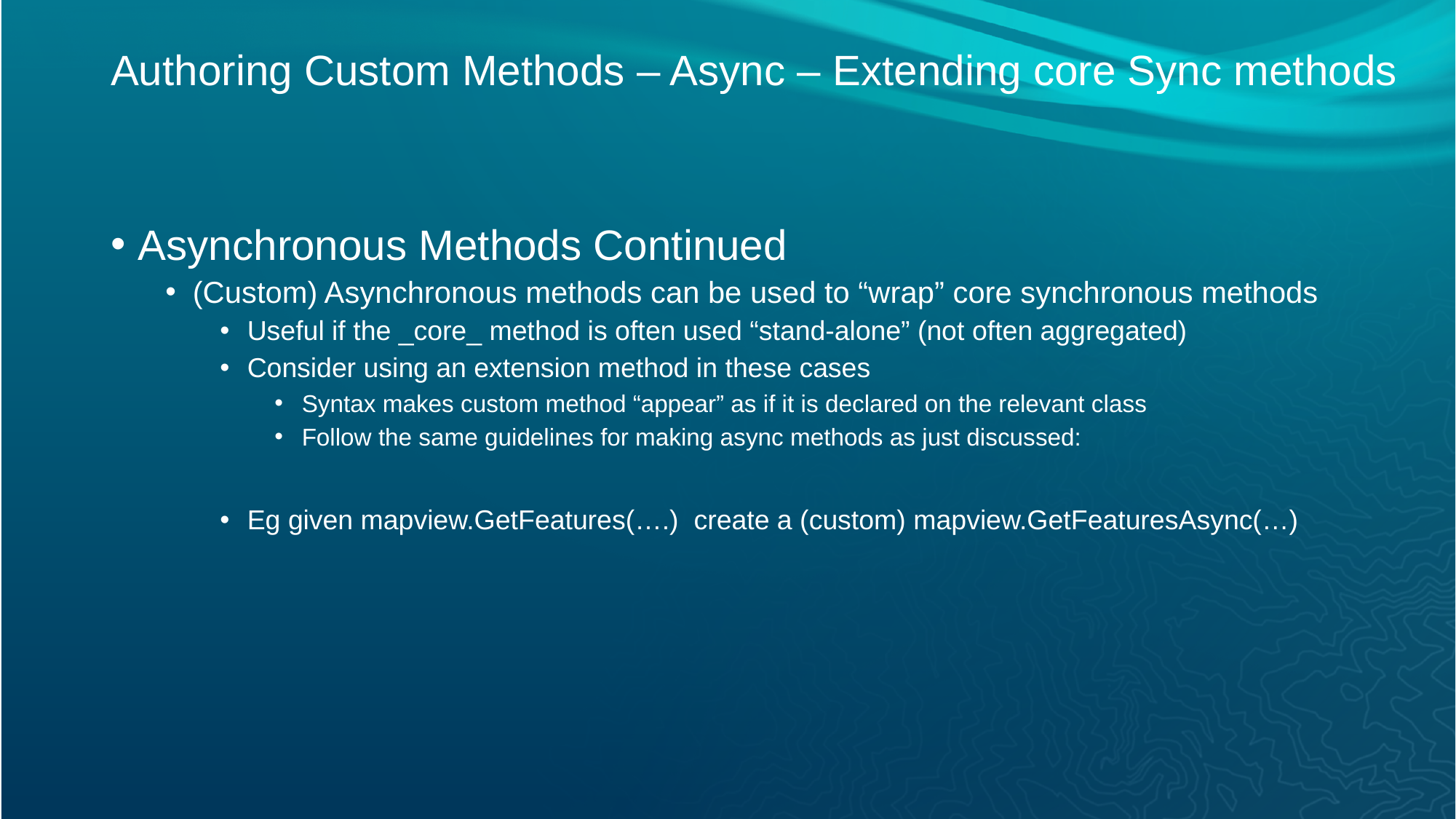

# Authoring Custom Methods – Async – Extending core Sync methods
Asynchronous Methods Continued
(Custom) Asynchronous methods can be used to “wrap” core synchronous methods
Useful if the _core_ method is often used “stand-alone” (not often aggregated)
Consider using an extension method in these cases
Syntax makes custom method “appear” as if it is declared on the relevant class
Follow the same guidelines for making async methods as just discussed:

Eg given mapview.GetFeatures(….)  create a (custom) mapview.GetFeaturesAsync(…)